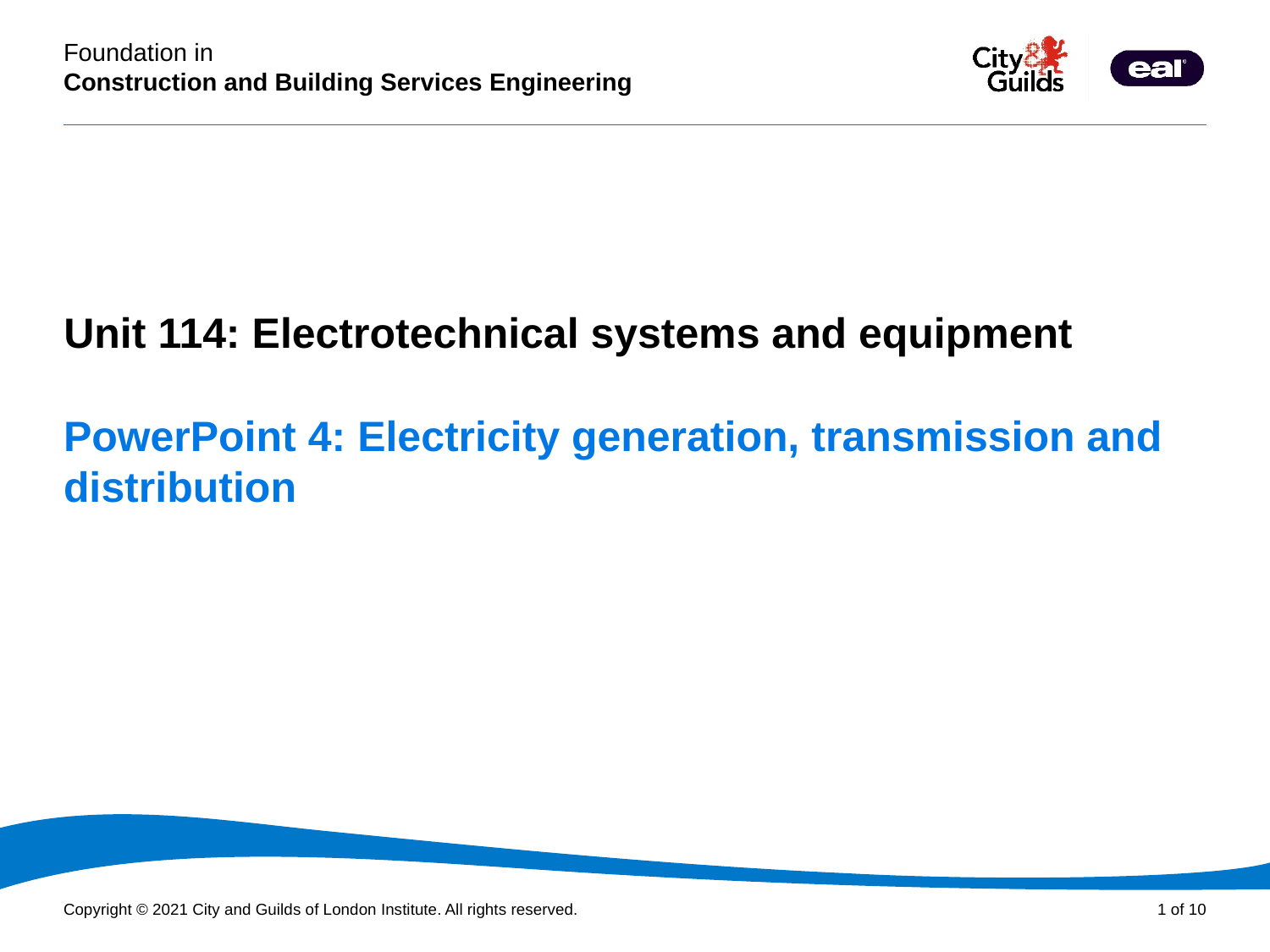

PowerPoint presentation
Unit 114: Electrotechnical systems and equipment
PowerPoint 4: Electricity generation, transmission and distribution